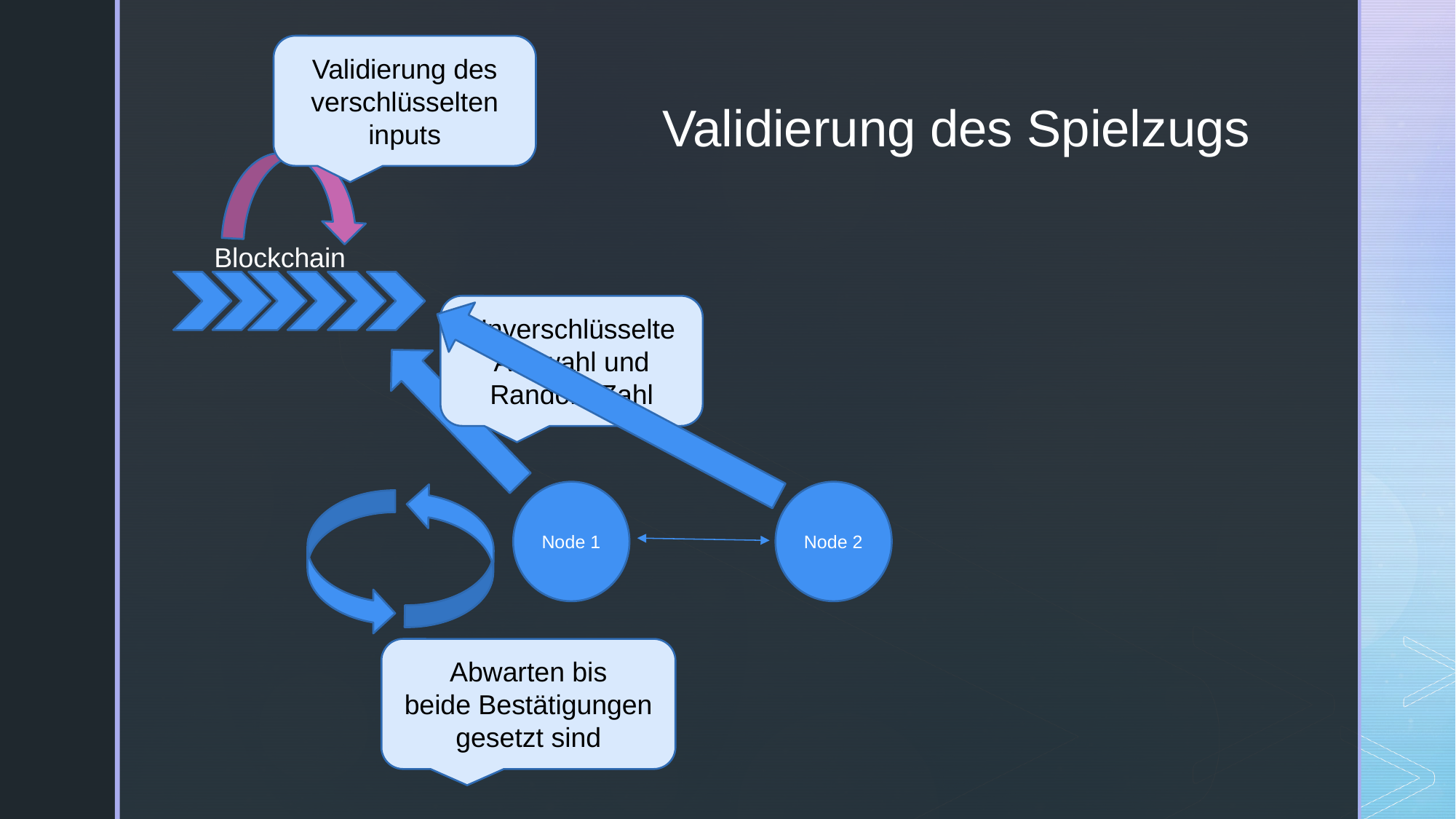

Validierung des verschlüsselten inputs
# Validierung des Spielzugs

Blockchain

Unverschlüsselte Auswahl und Random Zahl

Node 1
Node 2

Abwarten bis beide Bestätigungen gesetzt sind